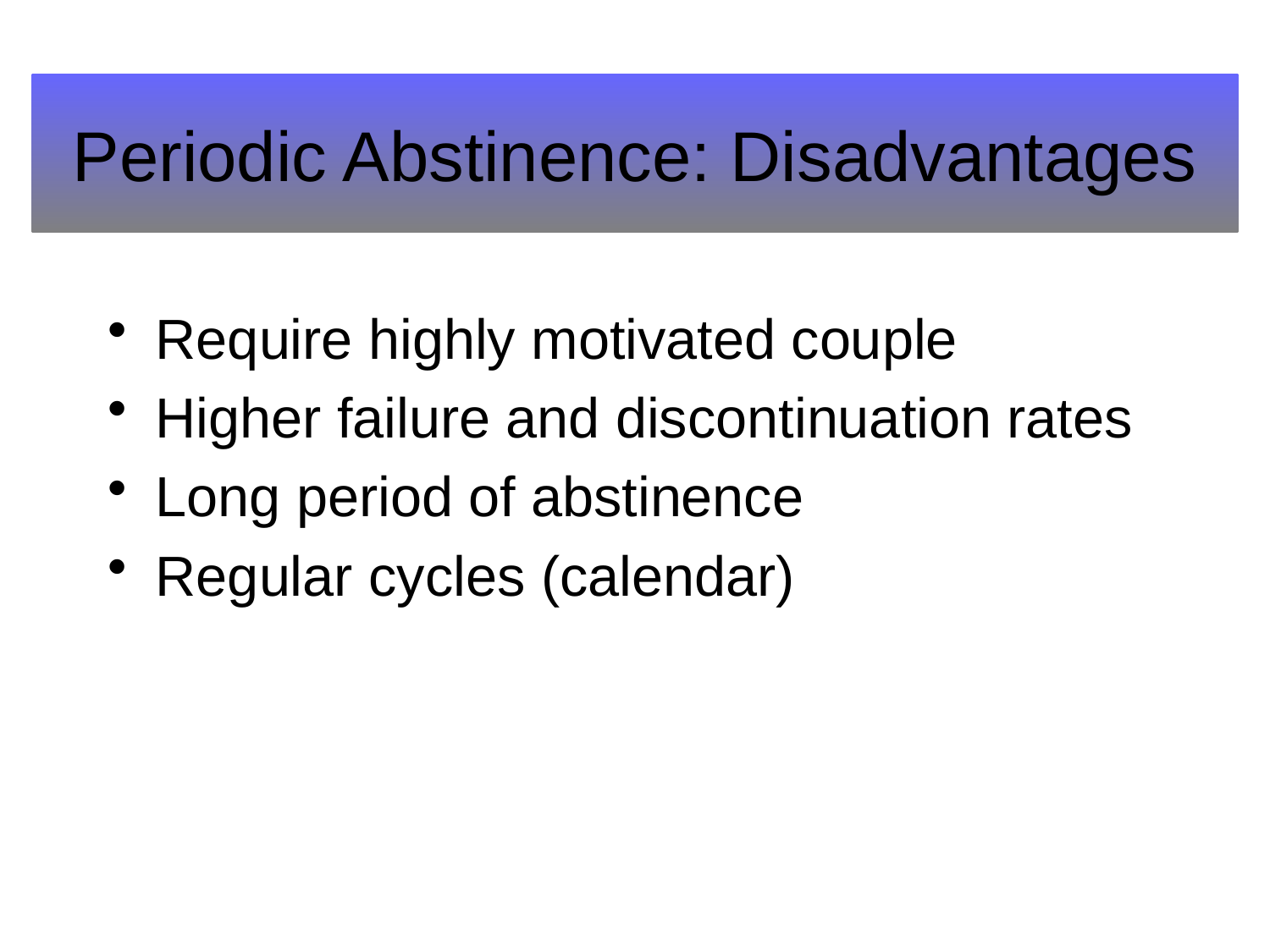

# Periodic Abstinence: Disadvantages
Require highly motivated couple
Higher failure and discontinuation rates
Long period of abstinence
Regular cycles (calendar)